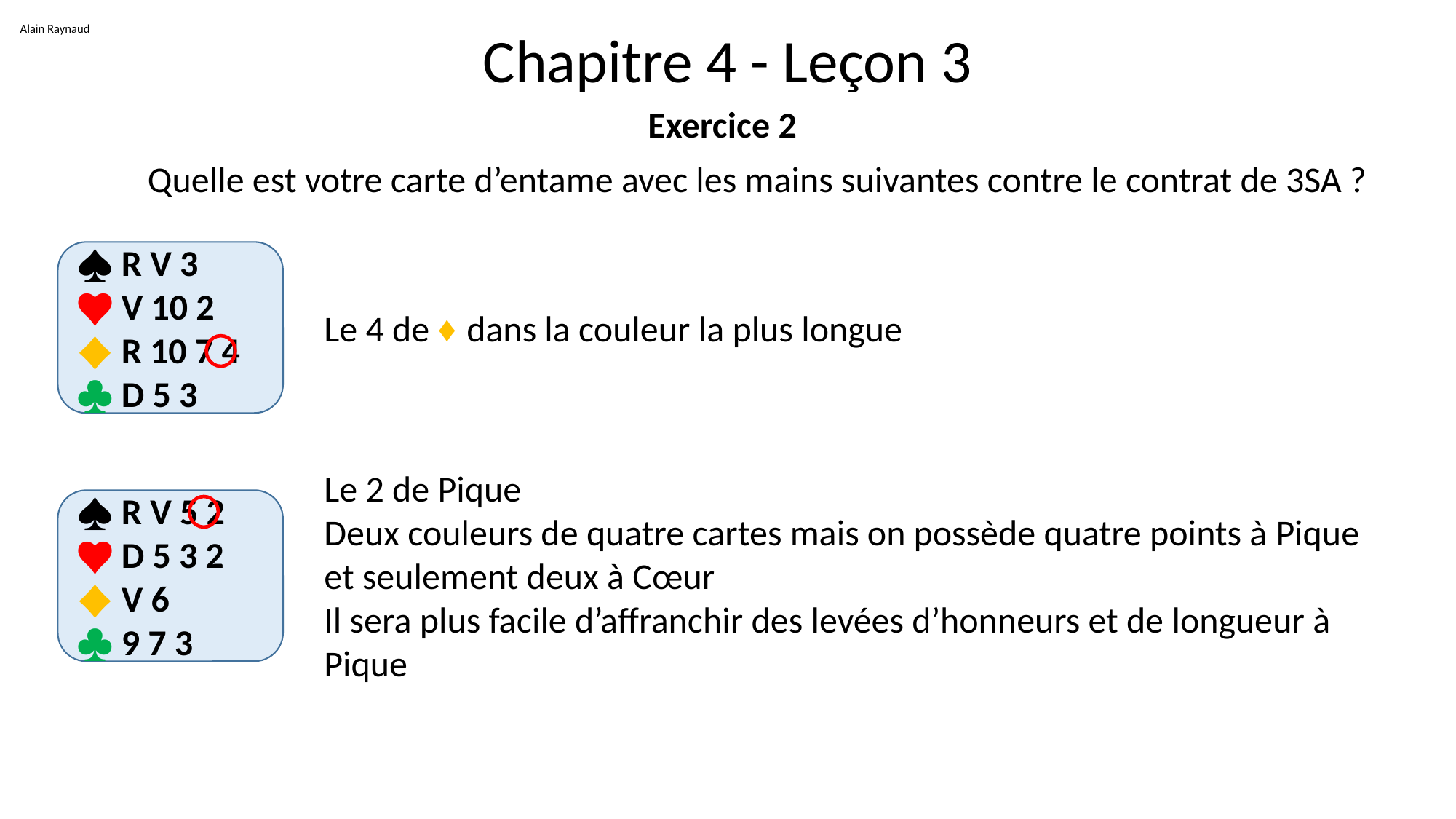

Alain Raynaud
# Chapitre 4 - Leçon 3
Exercice 2
	Quelle est votre carte d’entame avec les mains suivantes contre le contrat de 3SA ?

♠ R V 3
♥ V 10 2
♦ R 10 7 4
♣ D 5 3
Le 4 de ♦ dans la couleur la plus longue

Le 2 de Pique
Deux couleurs de quatre cartes mais on possède quatre points à Pique et seulement deux à Cœur
Il sera plus facile d’affranchir des levées d’honneurs et de longueur à Pique
♠ R V 5 2
♥ D 5 3 2
♦ V 6
♣ 9 7 3